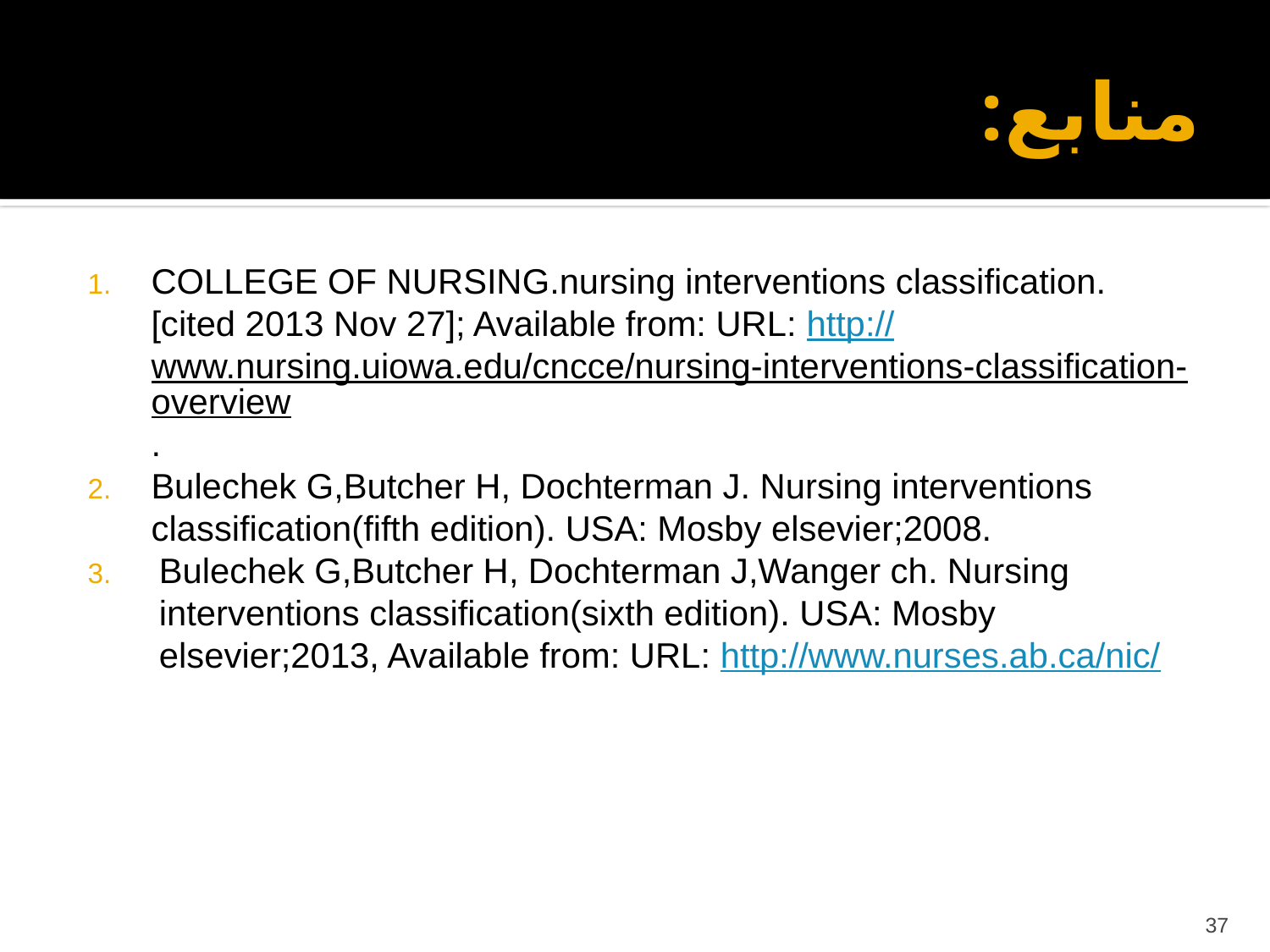

# منابع:
COLLEGE OF NURSING.nursing interventions classification. [cited 2013 Nov 27]; Available from: URL: http://www.nursing.uiowa.edu/cncce/nursing-interventions-classification-overview.
Bulechek G,Butcher H, Dochterman J. Nursing interventions classification(fifth edition). USA: Mosby elsevier;2008.
Bulechek G,Butcher H, Dochterman J,Wanger ch. Nursing interventions classification(sixth edition). USA: Mosby elsevier;2013, Available from: URL: http://www.nurses.ab.ca/nic/

37